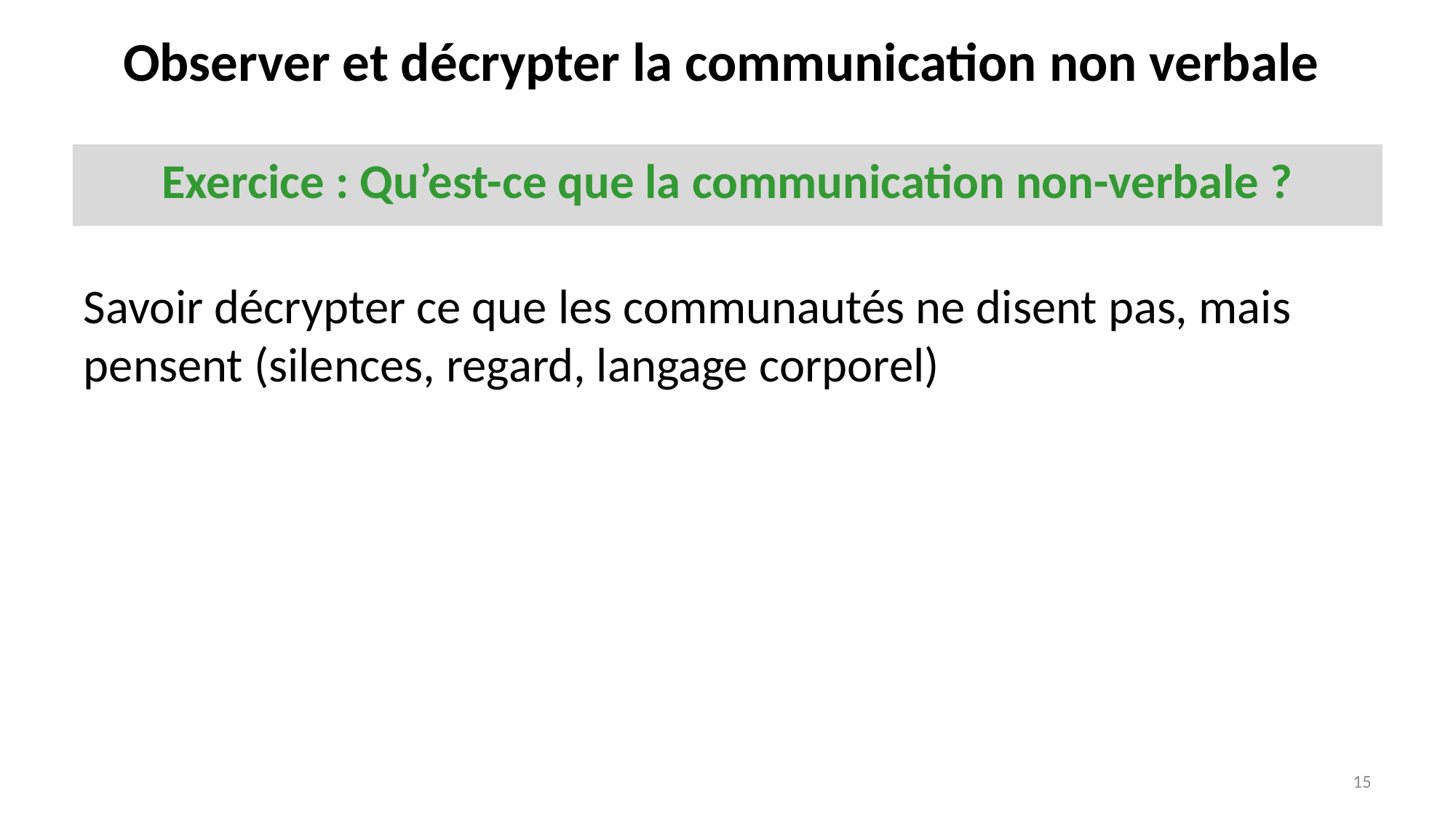

# Observer et décrypter la communication non verbale
Exercice : Qu’est-ce que la communication non-verbale ?
Savoir décrypter ce que les communautés ne disent pas, mais pensent (silences, regard, langage corporel)
15